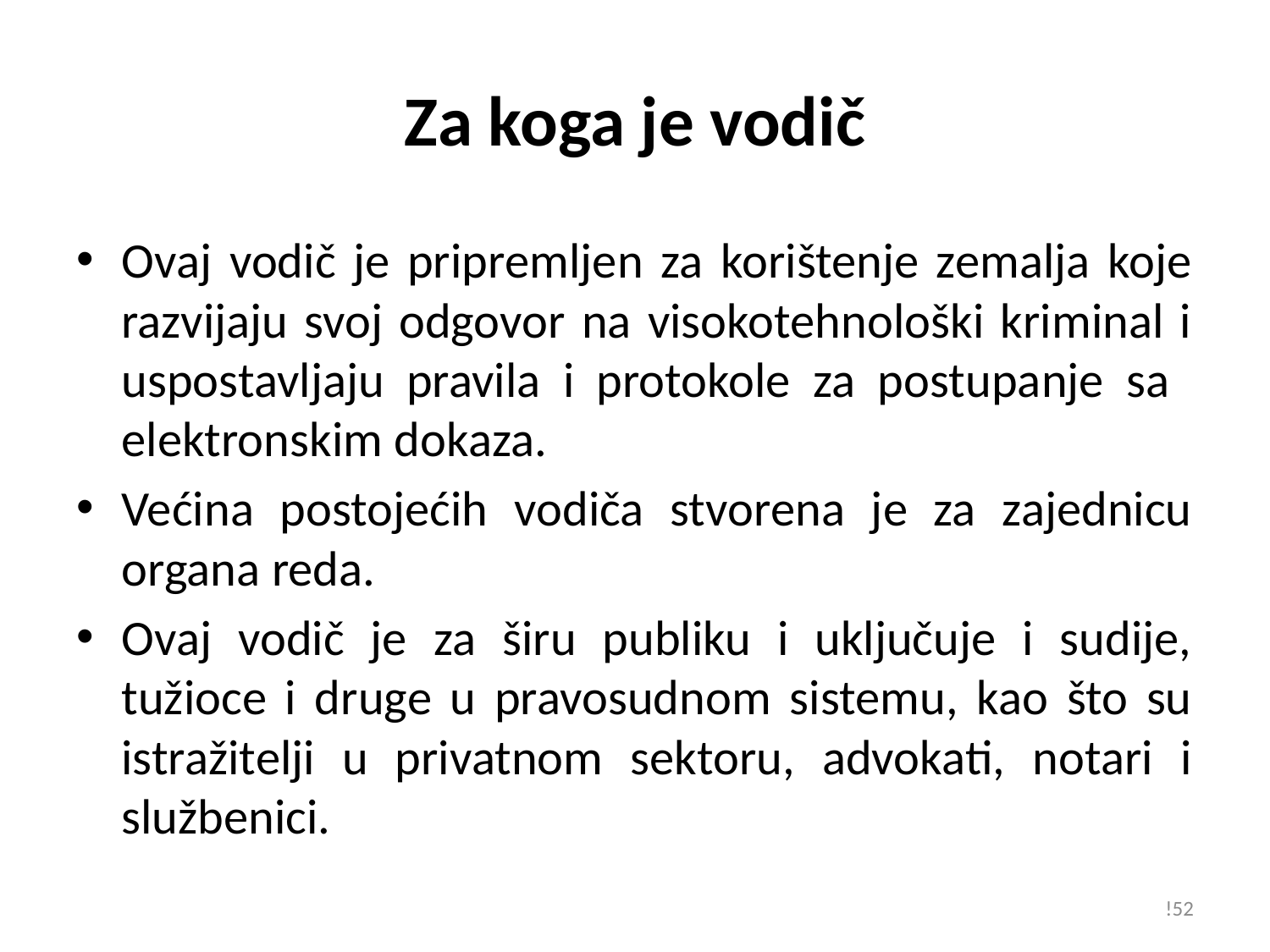

# Za koga je vodič
Ovaj vodič je pripremljen za korištenje zemalja koje razvijaju svoj odgovor na visokotehnološki kriminal i uspostavljaju pravila i protokole za postupanje sa  elektronskim dokaza.
Većina postojećih vodiča stvorena je za zajednicu organa reda.
Ovaj vodič je za širu publiku i uključuje i sudije, tužioce i druge u pravosudnom sistemu, kao što su istražitelji u privatnom sektoru, advokati, notari i službenici.

!52